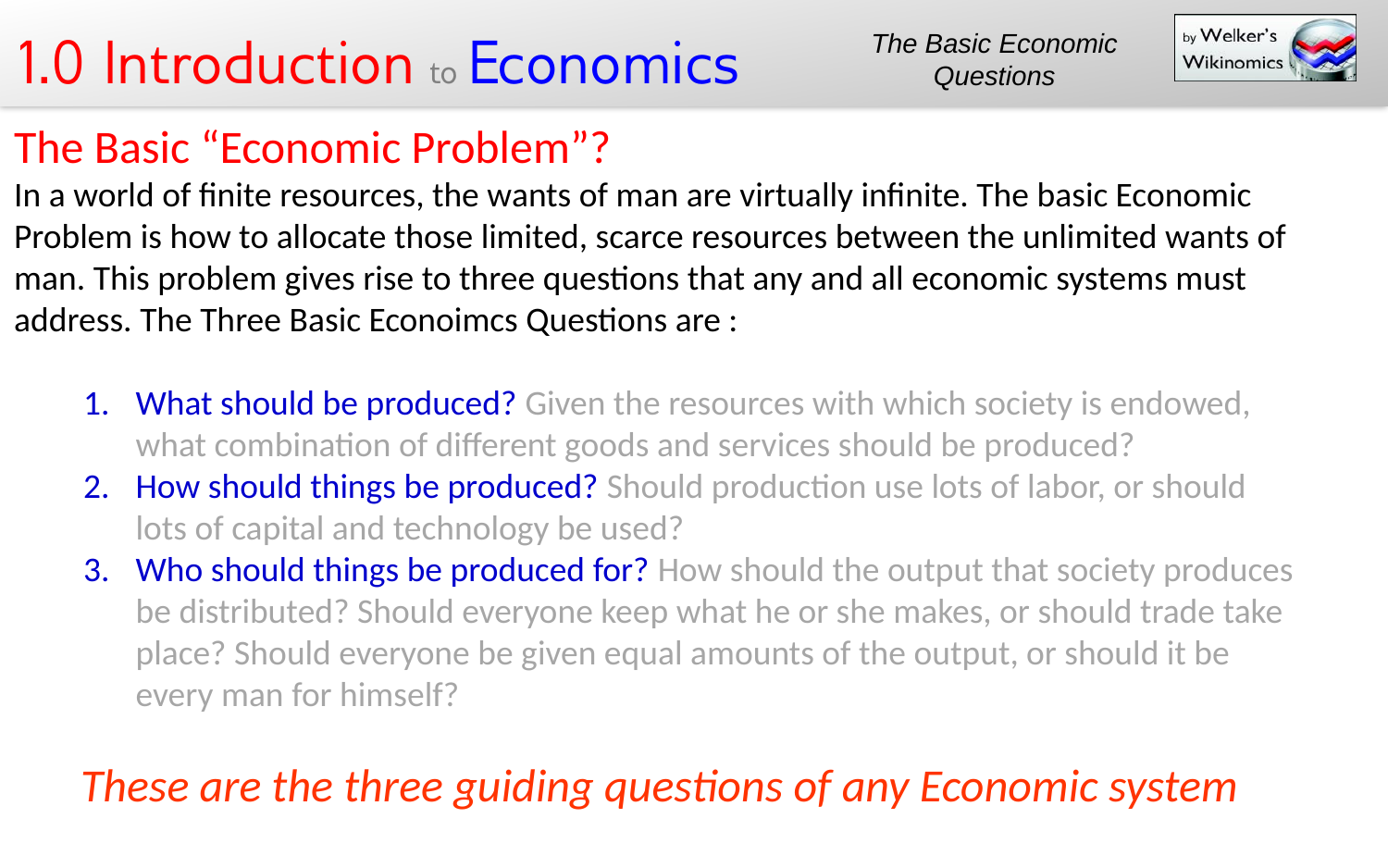

The Basic Economic Questions
The Basic “Economic Problem”?
In a world of finite resources, the wants of man are virtually infinite. The basic Economic Problem is how to allocate those limited, scarce resources between the unlimited wants of man. This problem gives rise to three questions that any and all economic systems must address. The Three Basic Econoimcs Questions are :

What should be produced? Given the resources with which society is endowed, what combination of different goods and services should be produced?
How should things be produced? Should production use lots of labor, or should lots of capital and technology be used?
Who should things be produced for? How should the output that society produces be distributed? Should everyone keep what he or she makes, or should trade take place? Should everyone be given equal amounts of the output, or should it be every man for himself?

These are the three guiding questions of any Economic system